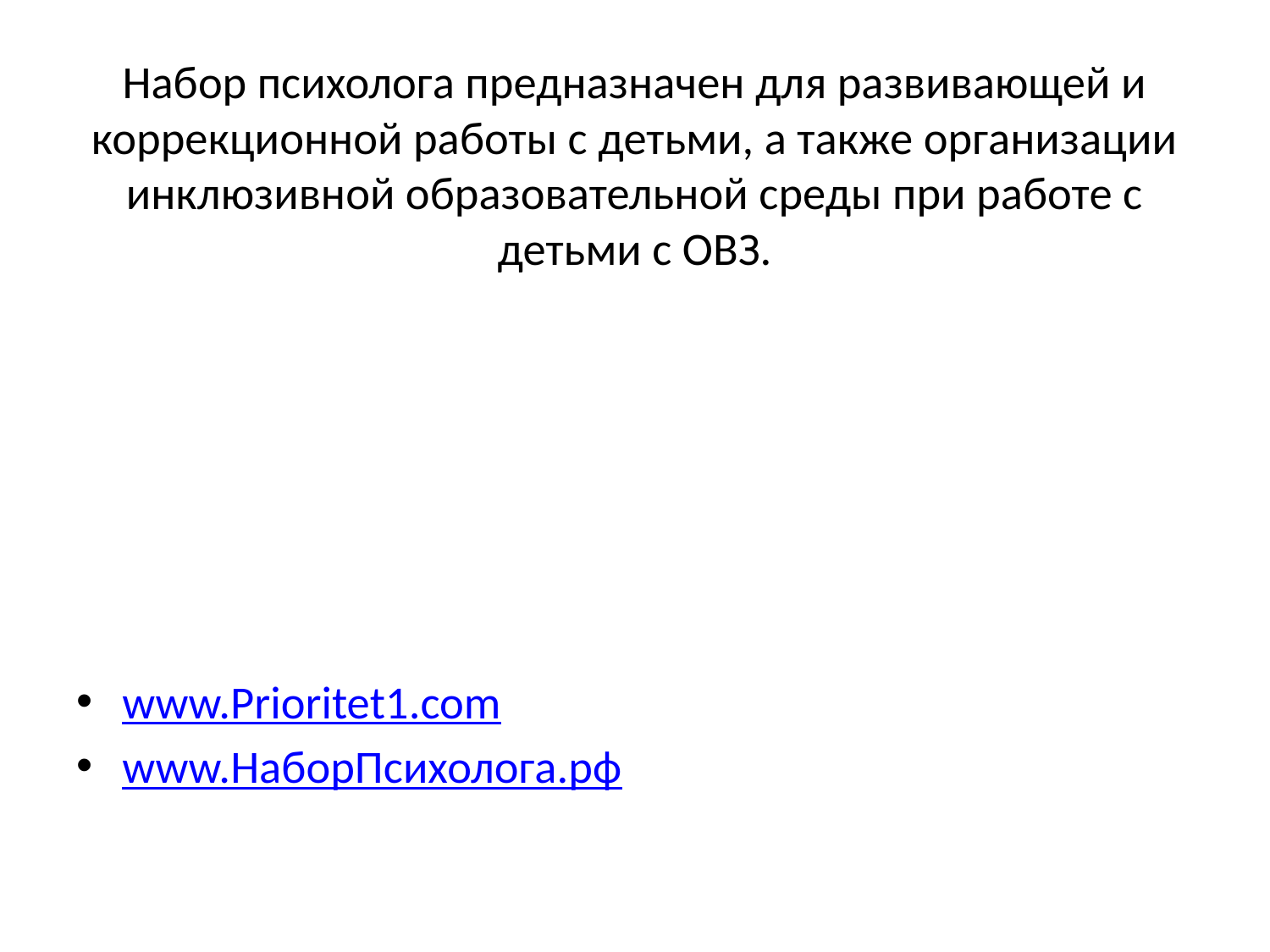

Набор психолога предназначен для развивающей и коррекционной работы с детьми, а также организации инклюзивной образовательной среды при работе с детьми с ОВЗ.

www.Prioritet1.com
www.НаборПсихолога.рф